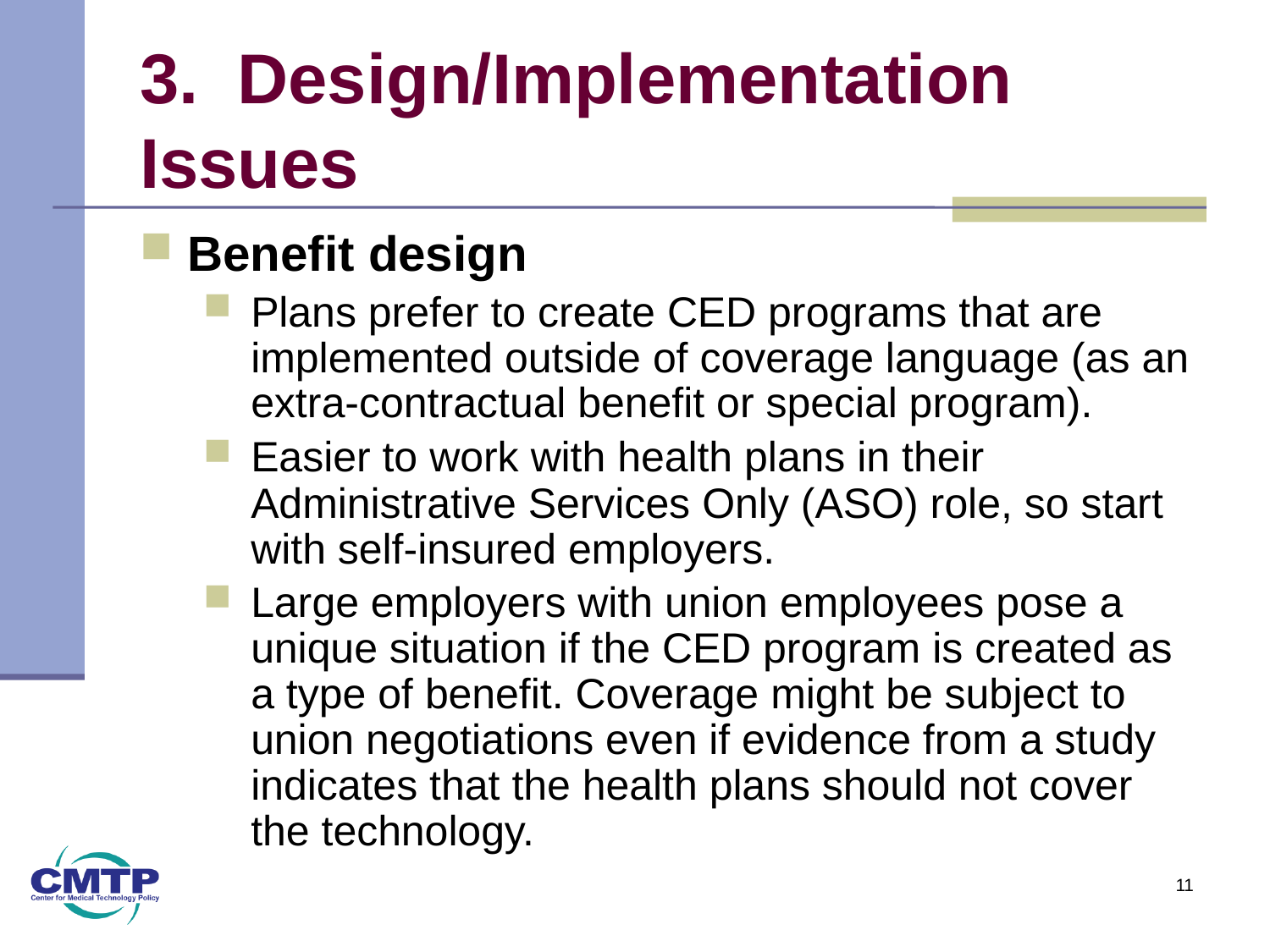

# 3.  Design/Implementation Issues
Benefit design
Plans prefer to create CED programs that are implemented outside of coverage language (as an extra-contractual benefit or special program).
Easier to work with health plans in their Administrative Services Only (ASO) role, so start with self-insured employers.
Large employers with union employees pose a unique situation if the CED program is created as a type of benefit. Coverage might be subject to union negotiations even if evidence from a study indicates that the health plans should not cover the technology.

11